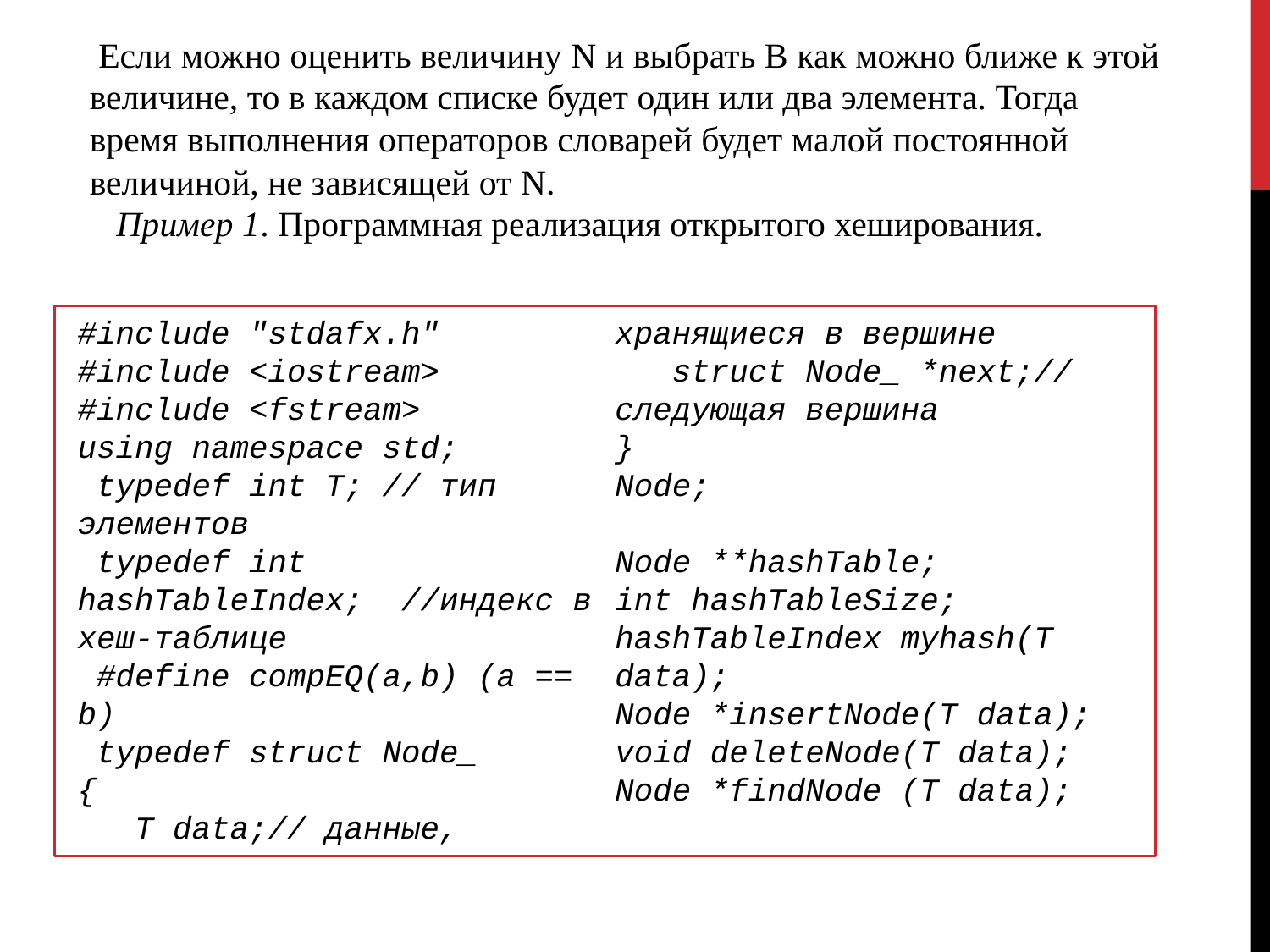

Если можно оценить величину N и выбрать В как можно ближе к этой величине, то в каждом списке будет один или два элемента. Тогда время выполнения операторов словарей будет малой постоянной величиной, не зависящей от N.
   Пример 1. Программная реализация открытого хеширования.
#include "stdafx.h"
#include <iostream>
#include <fstream>
using namespace std;
 typedef int T; // тип элементов
 typedef int hashTableIndex;  //индекс в хеш-таблице
 #define compEQ(a,b) (a == b)
 typedef struct Node_
{
   T data;// данные, хранящиеся в вершине
   struct Node_ *next;// следующая вершина
}
Node;

Node **hashTable;
int hashTableSize;
hashTableIndex myhash(T data);
Node *insertNode(T data);
void deleteNode(T data);
Node *findNode (T data);